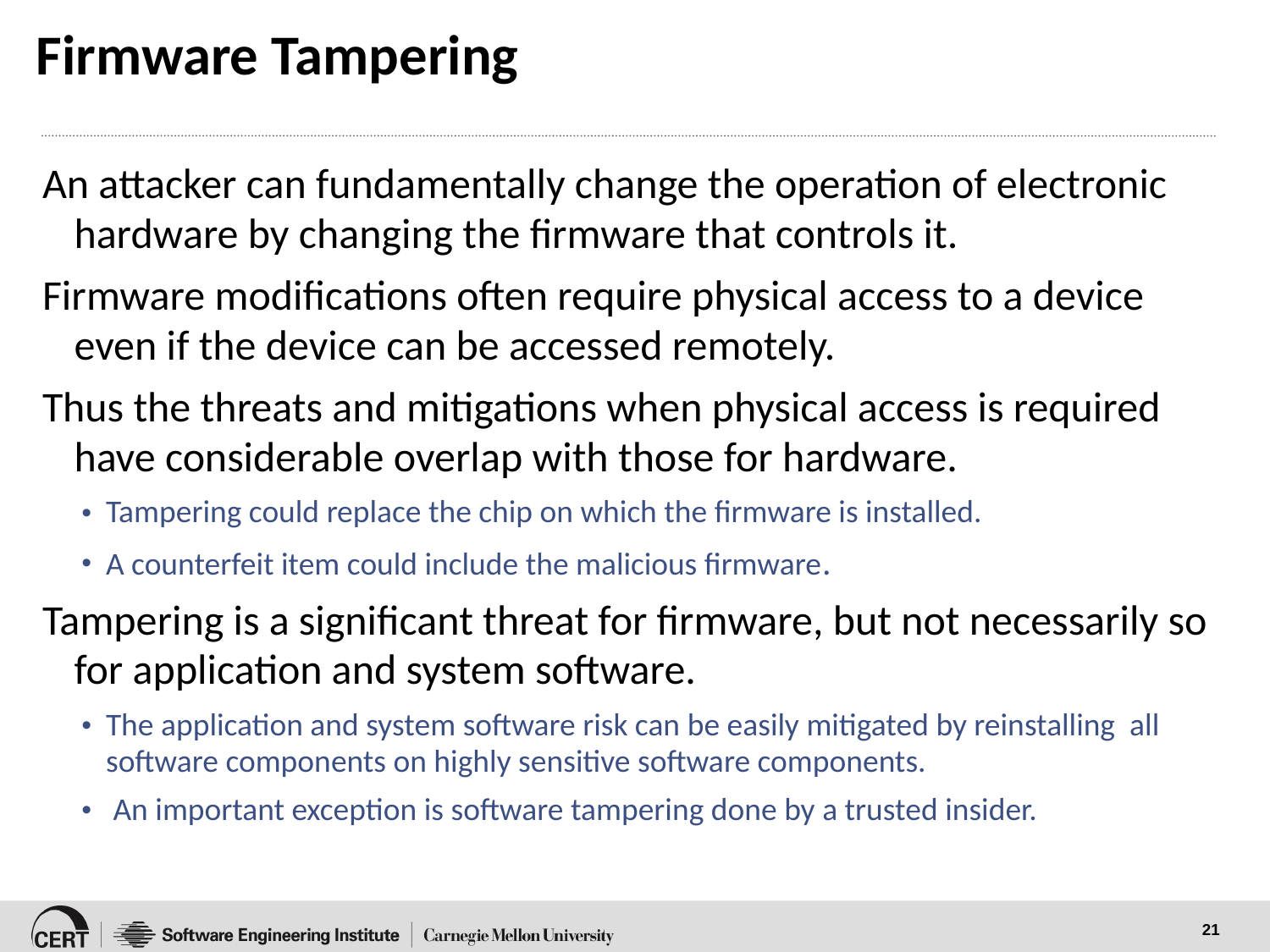

# Firmware Tampering
An attacker can fundamentally change the operation of electronic hardware by changing the firmware that controls it.
Firmware modifications often require physical access to a device even if the device can be accessed remotely.
Thus the threats and mitigations when physical access is required have considerable overlap with those for hardware.
Tampering could replace the chip on which the firmware is installed.
A counterfeit item could include the malicious firmware.
Tampering is a significant threat for firmware, but not necessarily so for application and system software.
The application and system software risk can be easily mitigated by reinstalling  all software components on highly sensitive software components.
 An important exception is software tampering done by a trusted insider.